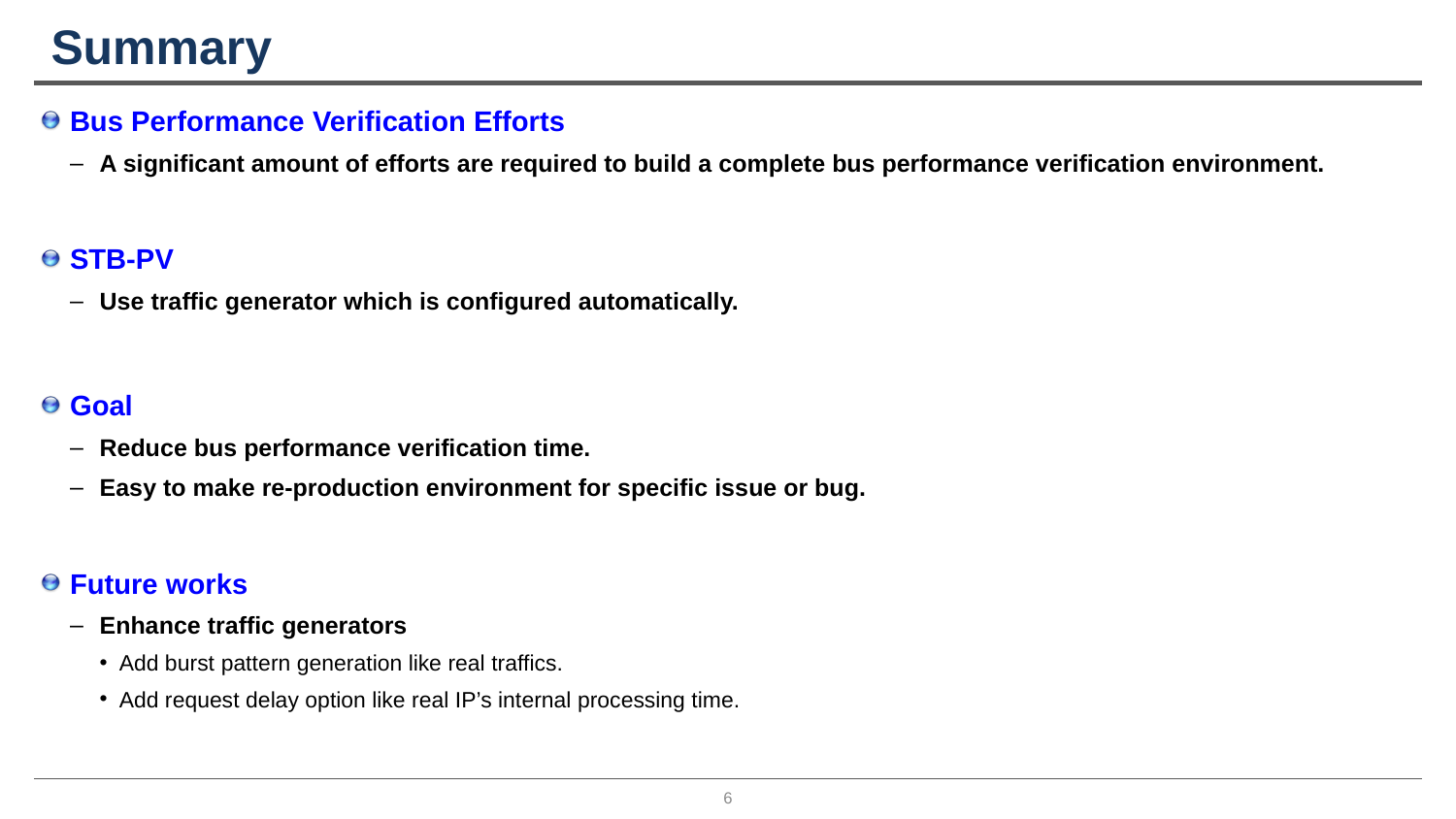

# Summary
Bus Performance Verification Efforts
A significant amount of efforts are required to build a complete bus performance verification environment.

STB-PV
Use traffic generator which is configured automatically.

Goal
Reduce bus performance verification time.
Easy to make re-production environment for specific issue or bug.

Future works
Enhance traffic generators
Add burst pattern generation like real traffics.
Add request delay option like real IP’s internal processing time.

6